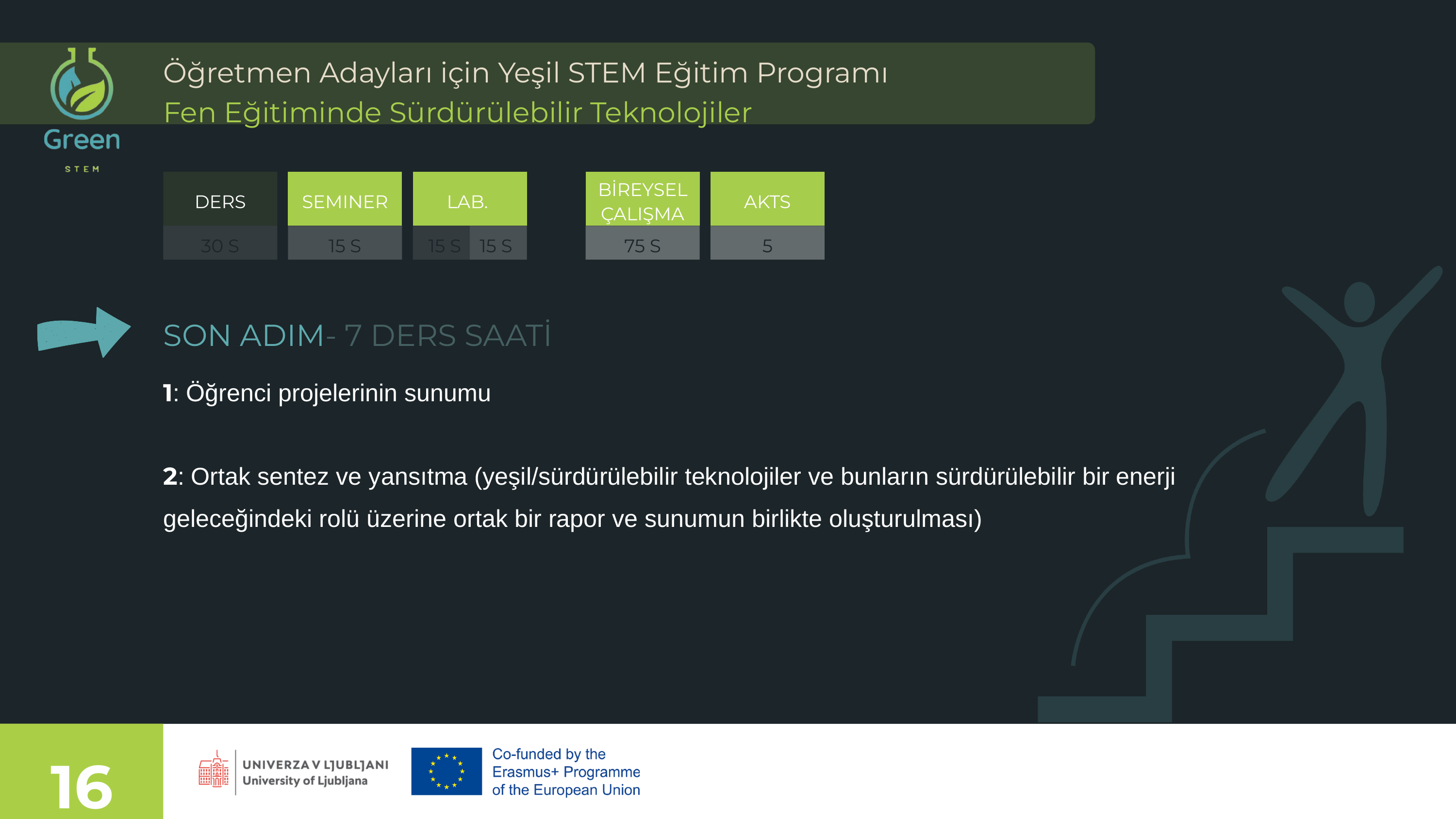

Öğretmen Adayları için Yeşil STEM Eğitim Programı
Fen Eğitiminde Sürdürülebilir Teknolojiler

DERS

SEMINER

LAB.

BİREYSEL ÇALIŞMA

AKTS

30 S

15 S

15 S

15 S

75 S

5

SON ADIM- 7 DERS SAATİ

1: Öğrenci projelerinin sunumu

2: Ortak sentez ve yansıtma (yeşil/sürdürülebilir teknolojiler ve bunların sürdürülebilir bir enerji geleceğindeki rolü üzerine ortak bir rapor ve sunumun birlikte oluşturulması)

16

Presented by Rachelle Beaudry